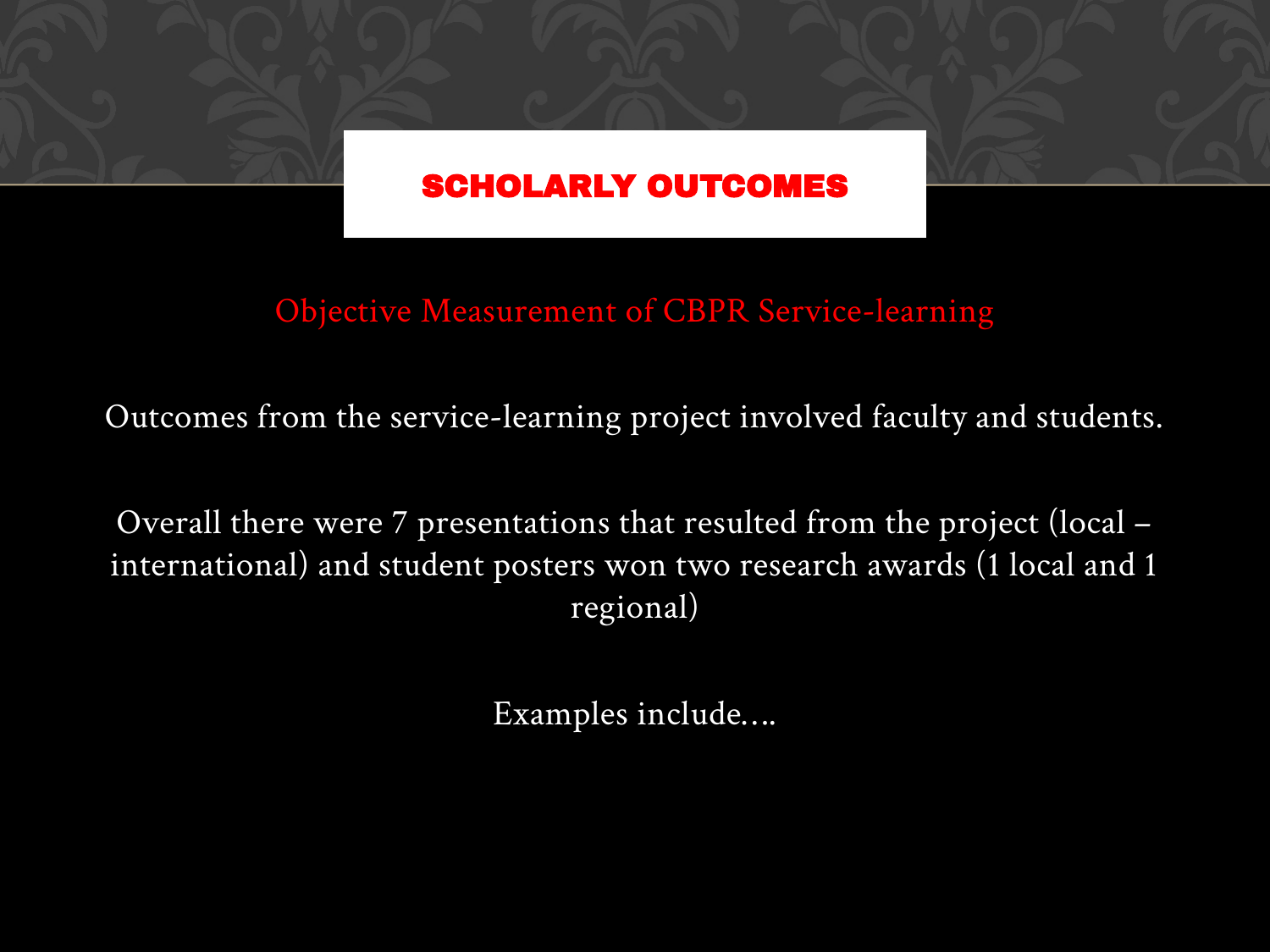

# Scholarly Outcomes
Objective Measurement of CBPR Service-learning

Outcomes from the service-learning project involved faculty and students.

Overall there were 7 presentations that resulted from the project (local – international) and student posters won two research awards (1 local and 1 regional)

Examples include….